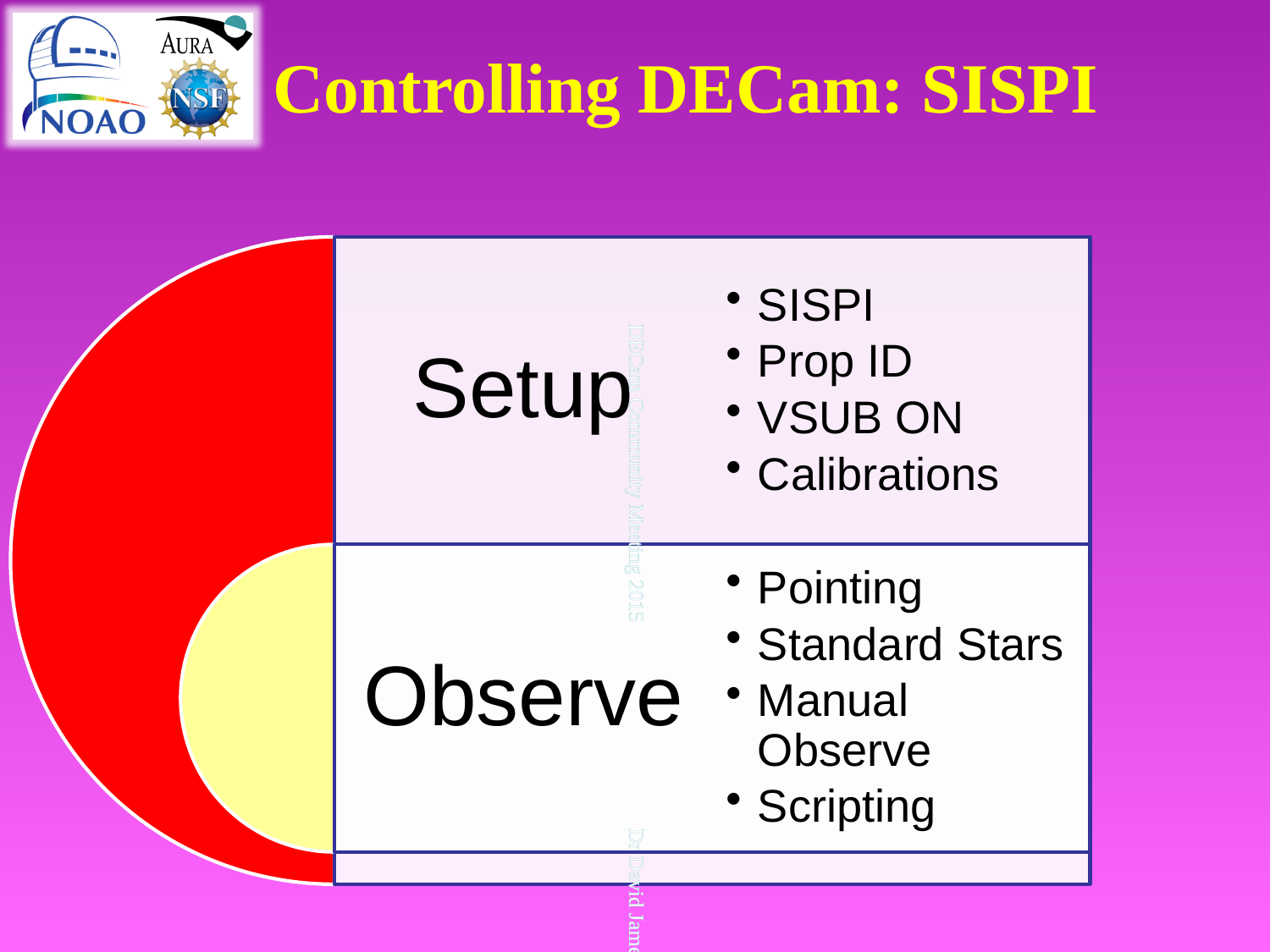

Controlling DECam: SISPI
Setup
Observe
SISPI
Prop ID
VSUB ON
Calibrations
Pointing
Standard Stars
Manual Observe
Scripting
DECam Community Meeting 2015                                       Dr David James                                       Cerro Tololo InterAmerican Observatory